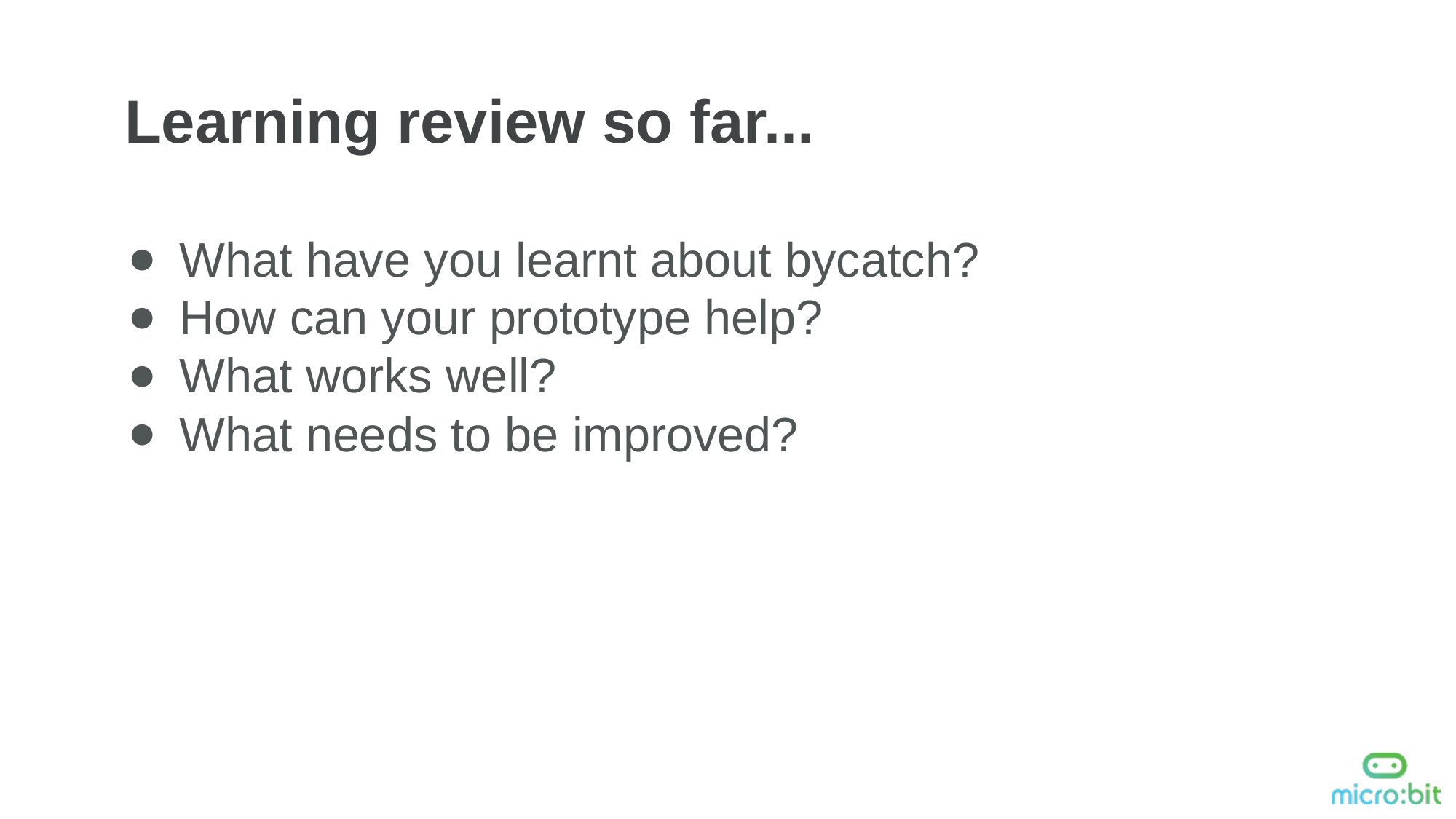

Learning review so far...

What have you learnt about bycatch?
How can your prototype help?
What works well?
What needs to be improved?